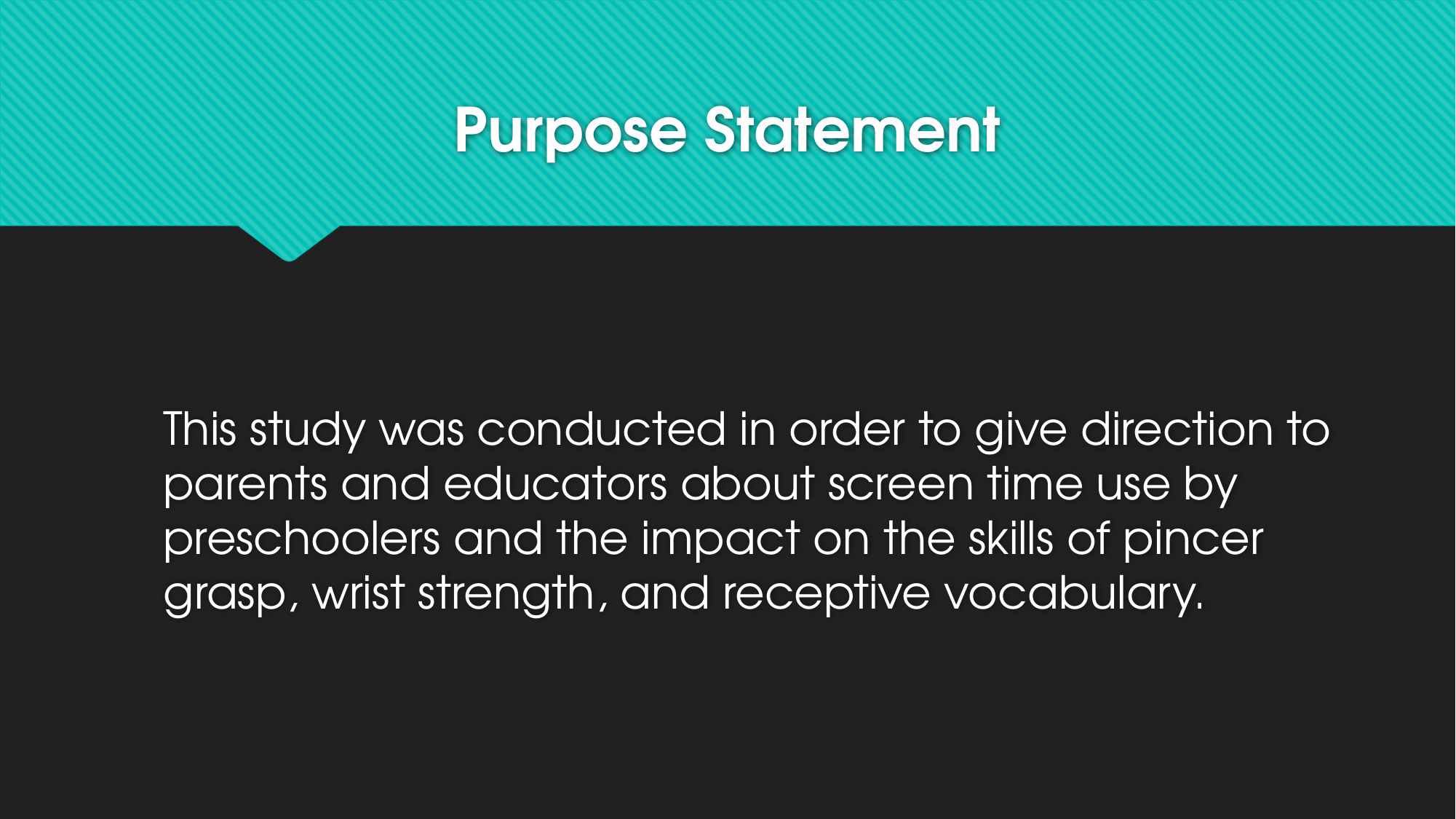

# Purpose Statement

This study was conducted in order to give direction to parents and educators about screen time use by preschoolers and the impact on the skills of pincer grasp, wrist strength, and receptive vocabulary.